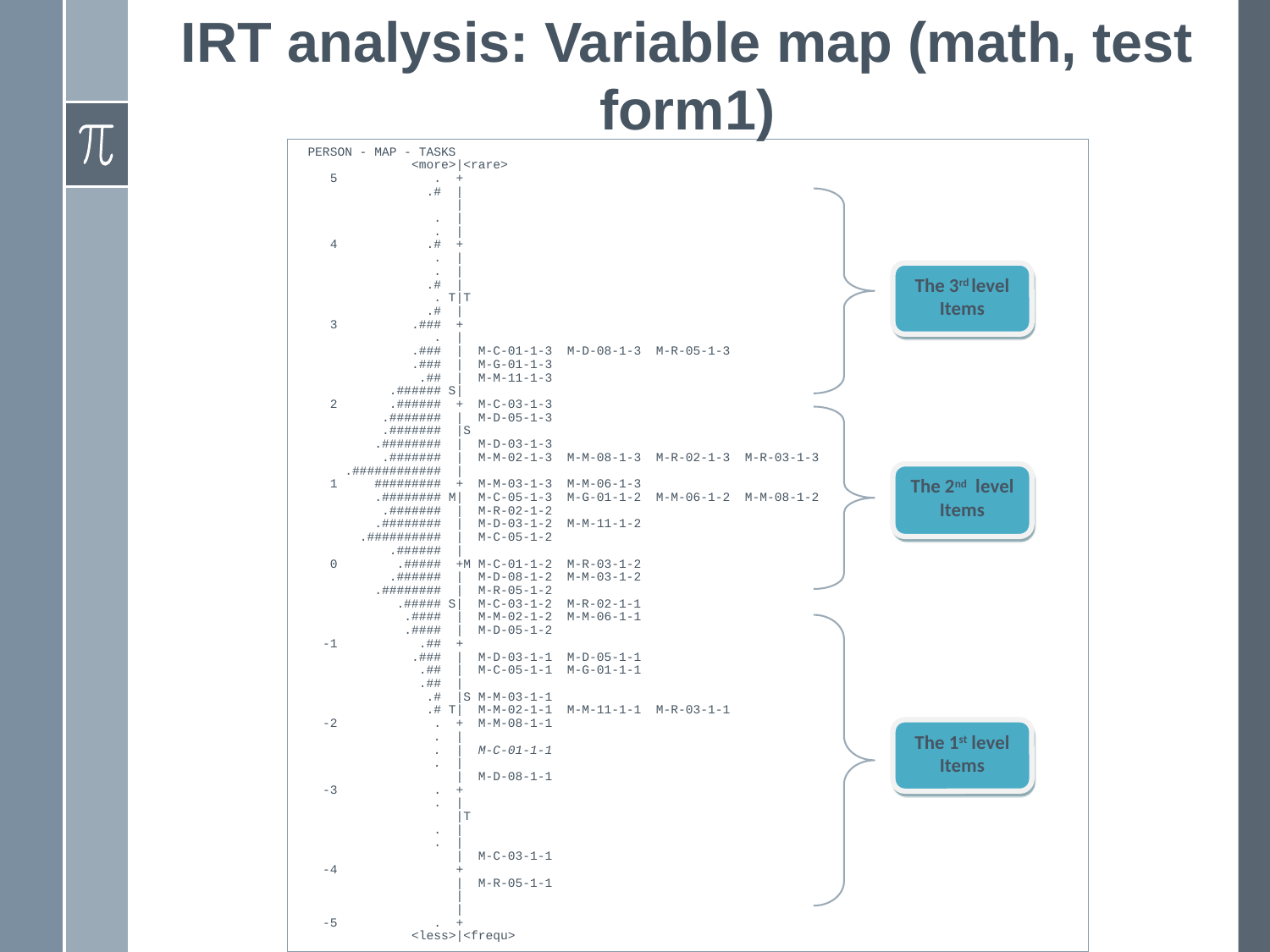

IRT analysis: Variable map (math, test form1)
 PERSON - MAP - TASKS
               <more>|<rare>
    5             .  +
                 .#  |
                     |
                  .  |
                  .  |
    4            .#  +
                  .  |
                  .  |
                 .#  |
                  . T|T
                 .#  |
    3          .###  +
                  .  |
               .###  |  M-C-01-1-3  M-D-08-1-3  M-R-05-1-3
               .###  |  M-G-01-1-3
                .##  |  M-M-11-1-3
            .###### S|
    2       .######  +  M-C-03-1-3
           .#######  |  M-D-05-1-3
           .#######  |S
          .########  |  M-D-03-1-3
           .#######  |  M-M-02-1-3  M-M-08-1-3  M-R-02-1-3  M-R-03-1-3
      .############  |
    1     #########  +  M-M-03-1-3  M-M-06-1-3
          .######## M|  M-C-05-1-3  M-G-01-1-2  M-M-06-1-2  M-M-08-1-2
           .#######  |  M-R-02-1-2
          .########  |  M-D-03-1-2  M-M-11-1-2
        .##########  |  M-C-05-1-2
            .######  |
    0        .#####  +M M-C-01-1-2  M-R-03-1-2
            .######  |  M-D-08-1-2  M-M-03-1-2
          .########  |  M-R-05-1-2
             .##### S|  M-C-03-1-2  M-R-02-1-1
              .####  |  M-M-02-1-2  M-M-06-1-1
              .####  |  M-D-05-1-2
   -1           .##  +
               .###  |  M-D-03-1-1  M-D-05-1-1
                .##  |  M-C-05-1-1  M-G-01-1-1
                .##  |
                 .#  |S M-M-03-1-1
                 .# T|  M-M-02-1-1  M-M-11-1-1  M-R-03-1-1
   -2             .  +  M-M-08-1-1
                  .  |
                  .  |  M-C-01-1-1
                  .  |
                     |  M-D-08-1-1
   -3             .  +
                  .  |
                     |T
                  .  |
                  .  |
                     |  M-C-03-1-1
   -4                +
                     |  M-R-05-1-1
                     |
                     |
   -5             .  +
               <less>|<frequ>

The 3rd level Items

The 2nd  level Items

The 1st level Items